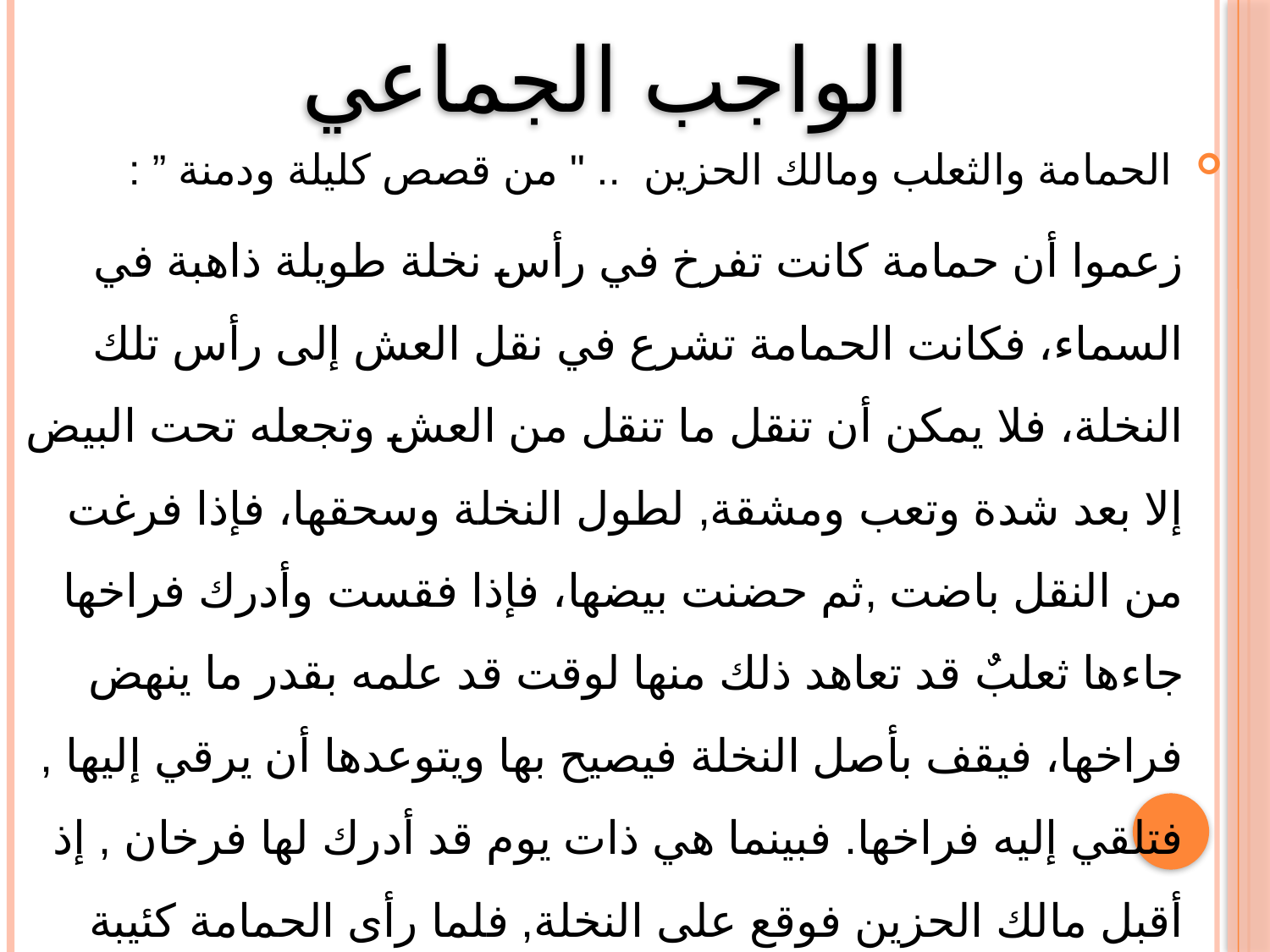

الواجب الجماعي
 الحمامة والثعلب ومالك الحزين  .. " من قصص كليلة ودمنة ” :
   زعموا أن حمامة كانت تفرخ في رأس نخلة طويلة ذاهبة في السماء، فكانت الحمامة تشرع في نقل العش إلى رأس تلك النخلة، فلا يمكن أن تنقل ما تنقل من العش وتجعله تحت البيض إلا بعد شدة وتعب ومشقة, لطول النخلة وسحقها، فإذا فرغت من النقل باضت ,ثم حضنت بيضها، فإذا فقست وأدرك فراخها جاءها ثعلبٌ قد تعاهد ذلك منها لوقت قد علمه بقدر ما ينهض فراخها، فيقف بأصل النخلة فيصيح بها ويتوعدها أن يرقي إليها , فتلقي إليه فراخها. فبينما هي ذات يوم قد أدرك لها فرخان , إذ أقبل مالك الحزين فوقع على النخلة, فلما رأى الحمامة كئيبة حزينة شديدة الهم , قال لها مالك الحزين: "يا حمامة! ما لي أراكِ كاسفة اللون سيئة الحال؟ فقالت له: " يا مالك الحزين!إن ثعلباً دهيتُ به كلما